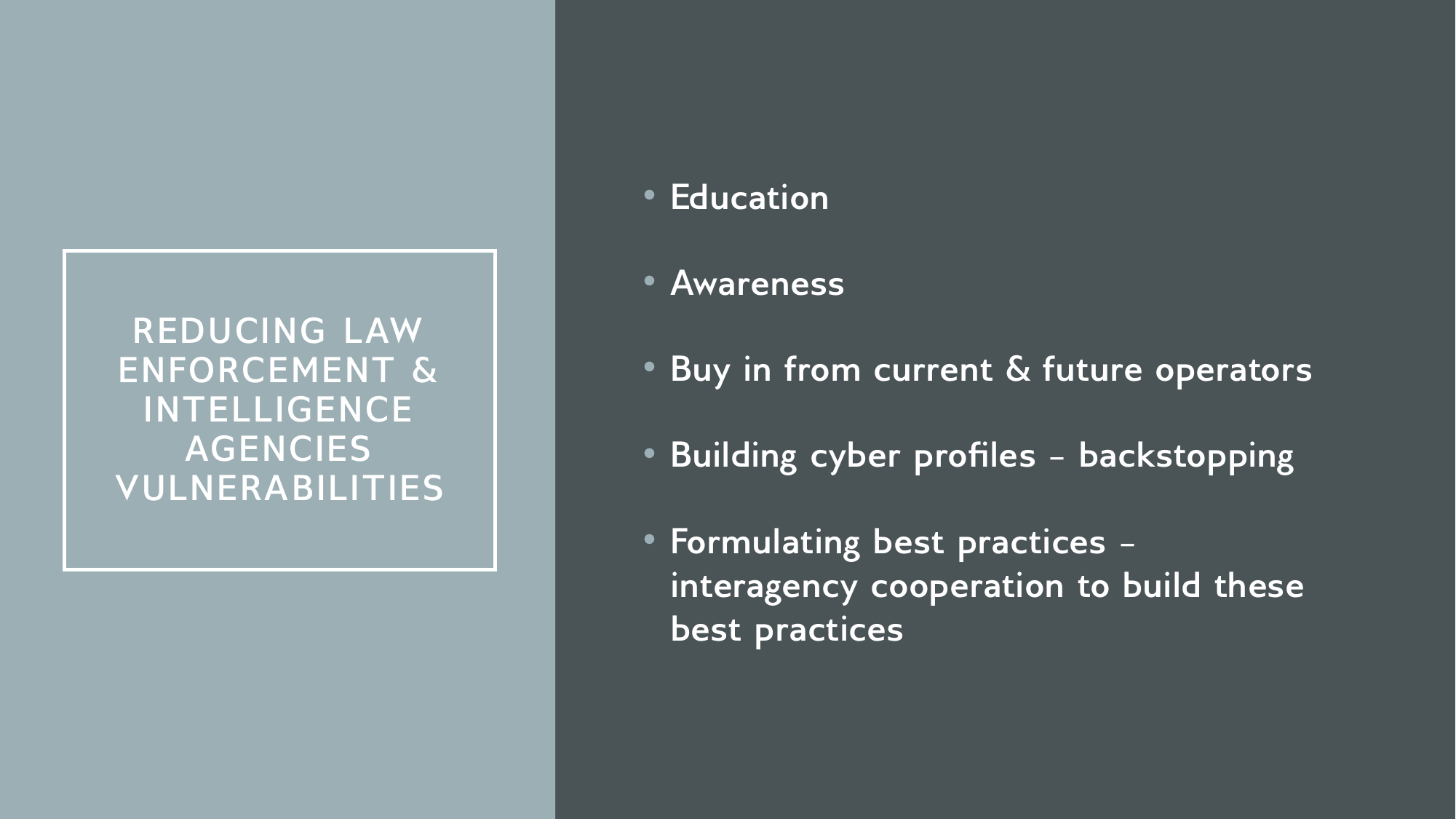

Education
Awareness
Buy in from current & future operators
Building cyber profiles – backstopping
Formulating best practices – interagency cooperation to build these best practices
# Reducing Law Enforcement & Intelligence Agencies Vulnerabilities